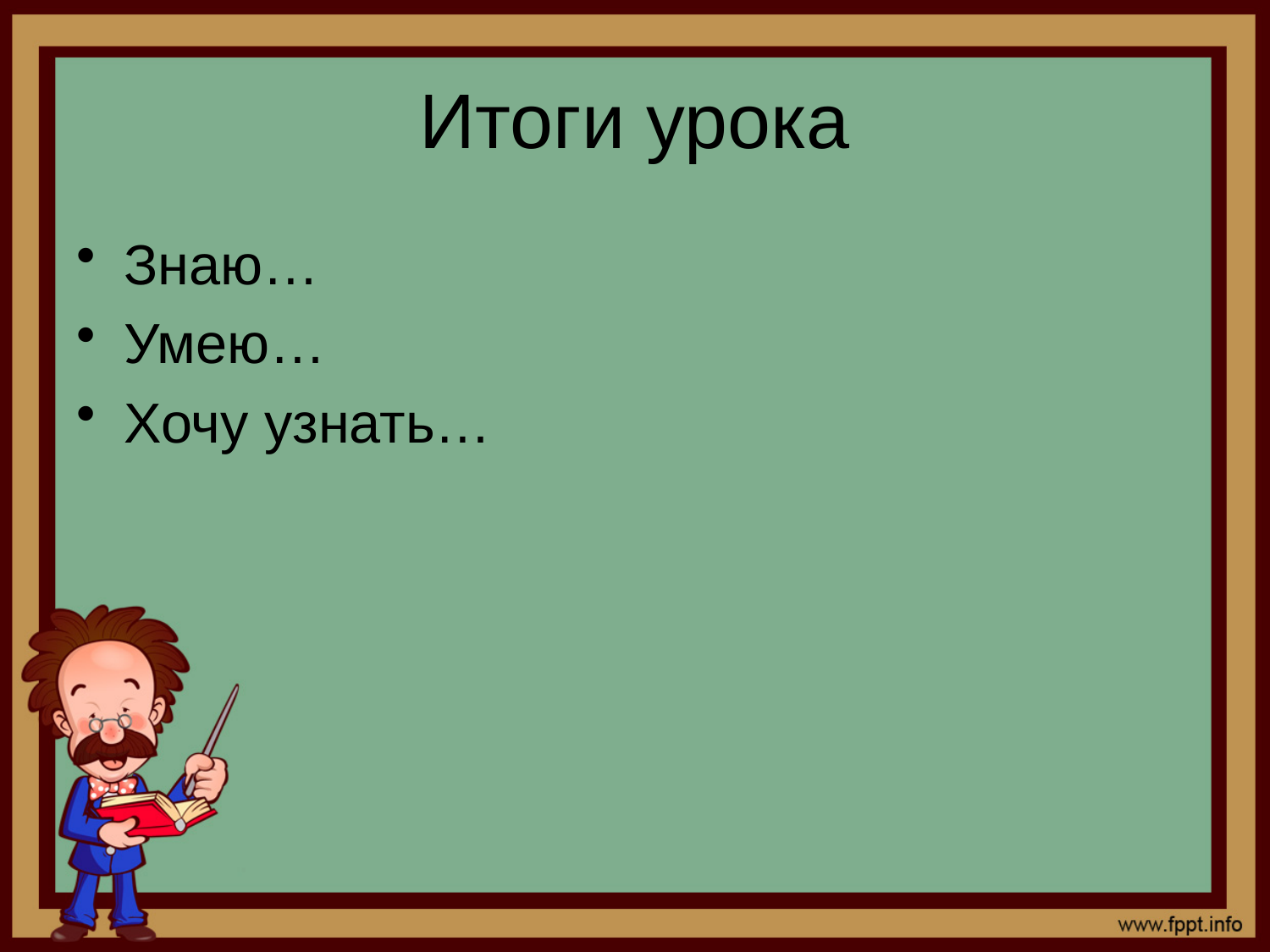

# Итоги урока
Знаю…
Умею…
Хочу узнать…